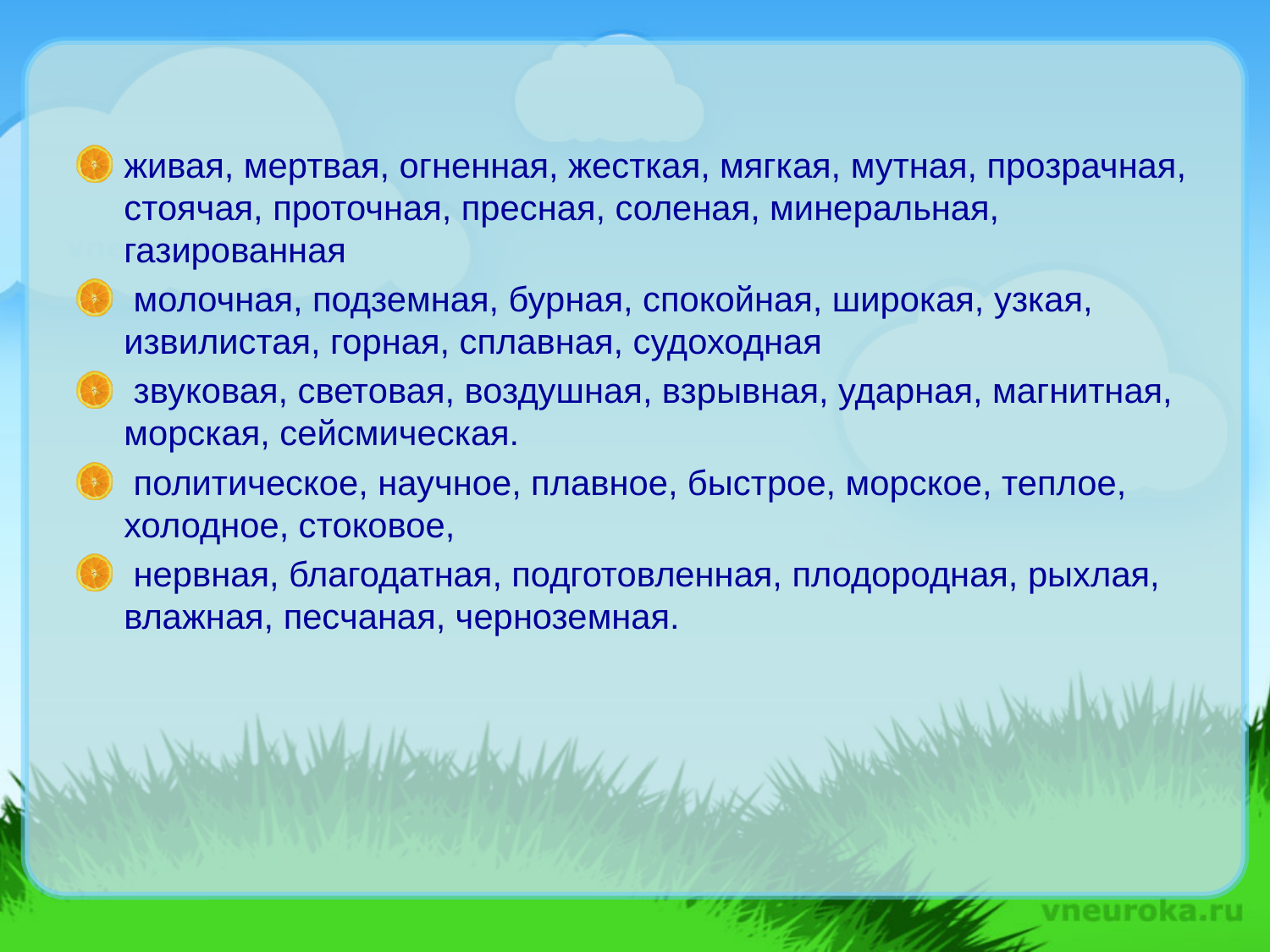

#
живая, мертвая, огненная, жесткая, мягкая, мутная, прозрачная, стоячая, проточная, пресная, соленая, минеральная, газированная
 молочная, подземная, бурная, спокойная, широкая, узкая, извилистая, горная, сплавная, судоходная
 звуковая, световая, воздушная, взрывная, ударная, магнитная, морская, сейсмическая.
 политическое, научное, плавное, быстрое, морское, теплое, холодное, стоковое,
 нервная, благодатная, подготовленная, плодородная, рыхлая, влажная, песчаная, черноземная.